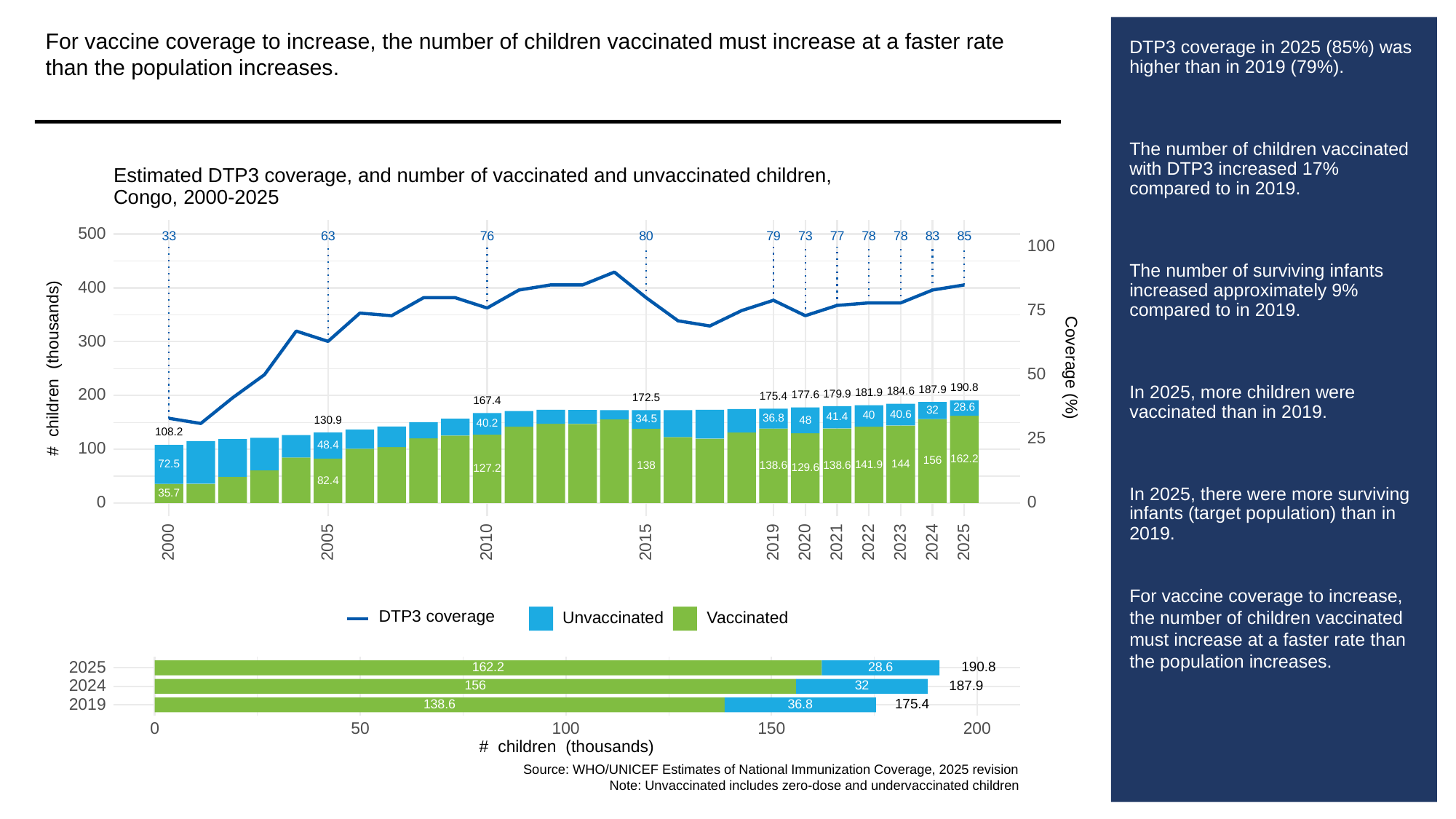

For vaccine coverage to increase, the number of children vaccinated must increase at a faster rate than the population increases.
# DTP3 coverage in 2025 (85%) was higher than in 2019 (79%).

The number of children vaccinated with DTP3 increased 17% compared to in 2019.

The number of surviving infants increased approximately 9% compared to in 2019.

In 2025, more children were vaccinated than in 2019.

In 2025, there were more surviving infants (target population) than in 2019.

For vaccine coverage to increase, the number of children vaccinated must increase at a faster rate than the population increases.

Estimated DTP3 coverage, and number of vaccinated and unvaccinated children,
Congo, 2000-2025

500
33
63
73
83
76
80
79
78
78
85
77

100

400

75

300

#  children  (thousands)
Coverage (%)
50

190.8
187.9
184.6
181.9
200
179.9
177.6
175.4
172.5

167.4

28.6

32

40.6

40

41.4
36.8
34.5

48
130.9

40.2

108.2

25

48.4
100

162.2
156

72.5
144
141.9
138.6
138.6
138
129.6
127.2

82.4

35.7
0
0

2023
2000
2005
2010
2015
2019
2020
2021
2022
2024
2025

DTP3 coverage
Unvaccinated
Vaccinated

2025
190.8
162.2
28.6

2024
187.9
32
156

2019
175.4
138.6
36.8

0
50
100
150
200
#  children  (thousands)
Source: WHO/UNICEF Estimates of National Immunization Coverage, 2025 revision
Note: Unvaccinated includes zero-dose and undervaccinated children